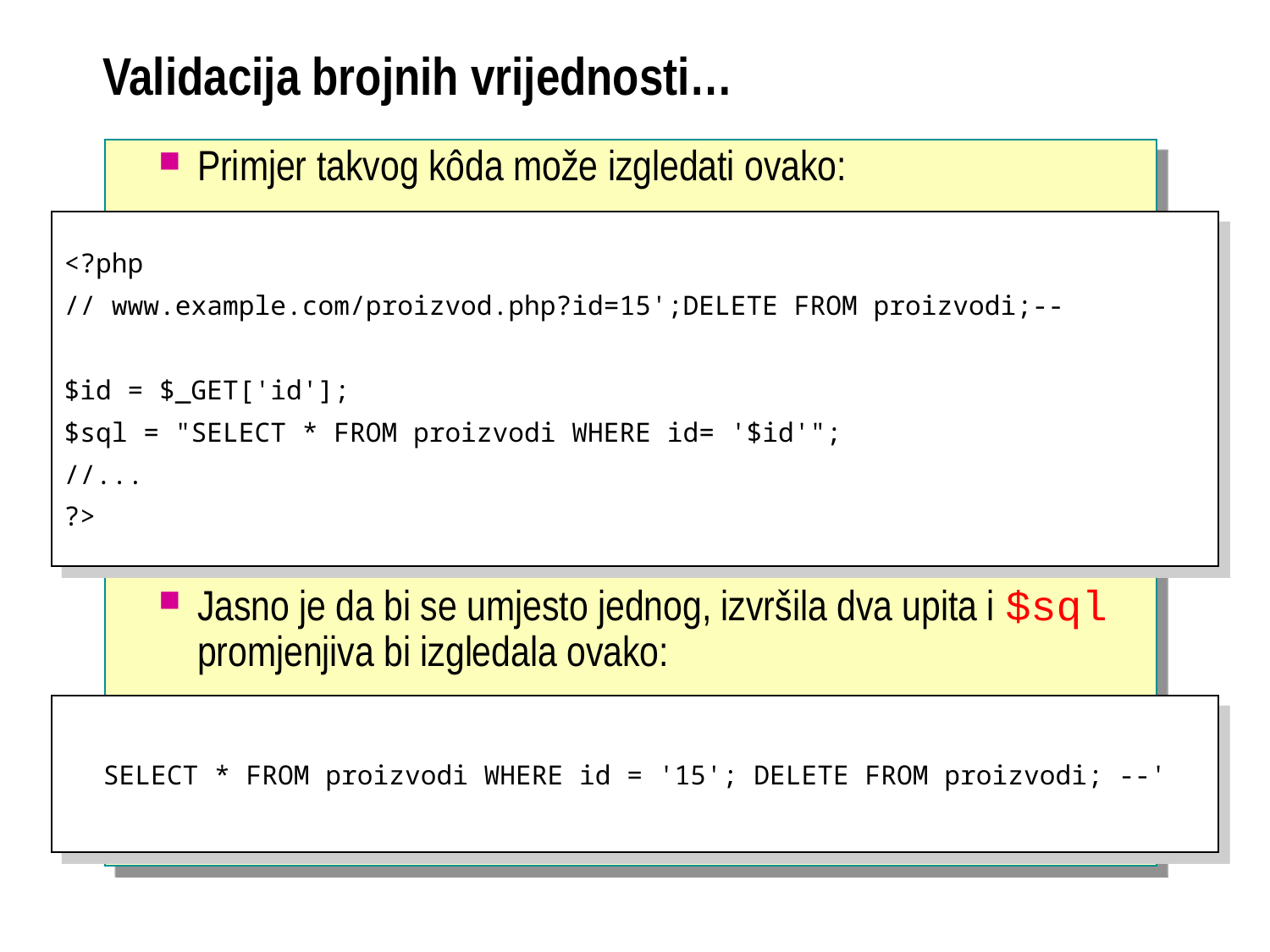

# Validacija brojnih vrijednosti…
Primjer takvog kôda može izgledati ovako:

Jasno je da bi se umjesto jednog, izvršila dva upita i $sql promjenjiva bi izgledala ovako:

<?php
// www.example.com/proizvod.php?id=15';DELETE FROM proizvodi;--

$id = $_GET['id'];
$sql = "SELECT * FROM proizvodi WHERE id= '$id'";
//...
?>
SELECT * FROM proizvodi WHERE id = '15'; DELETE FROM proizvodi; --'